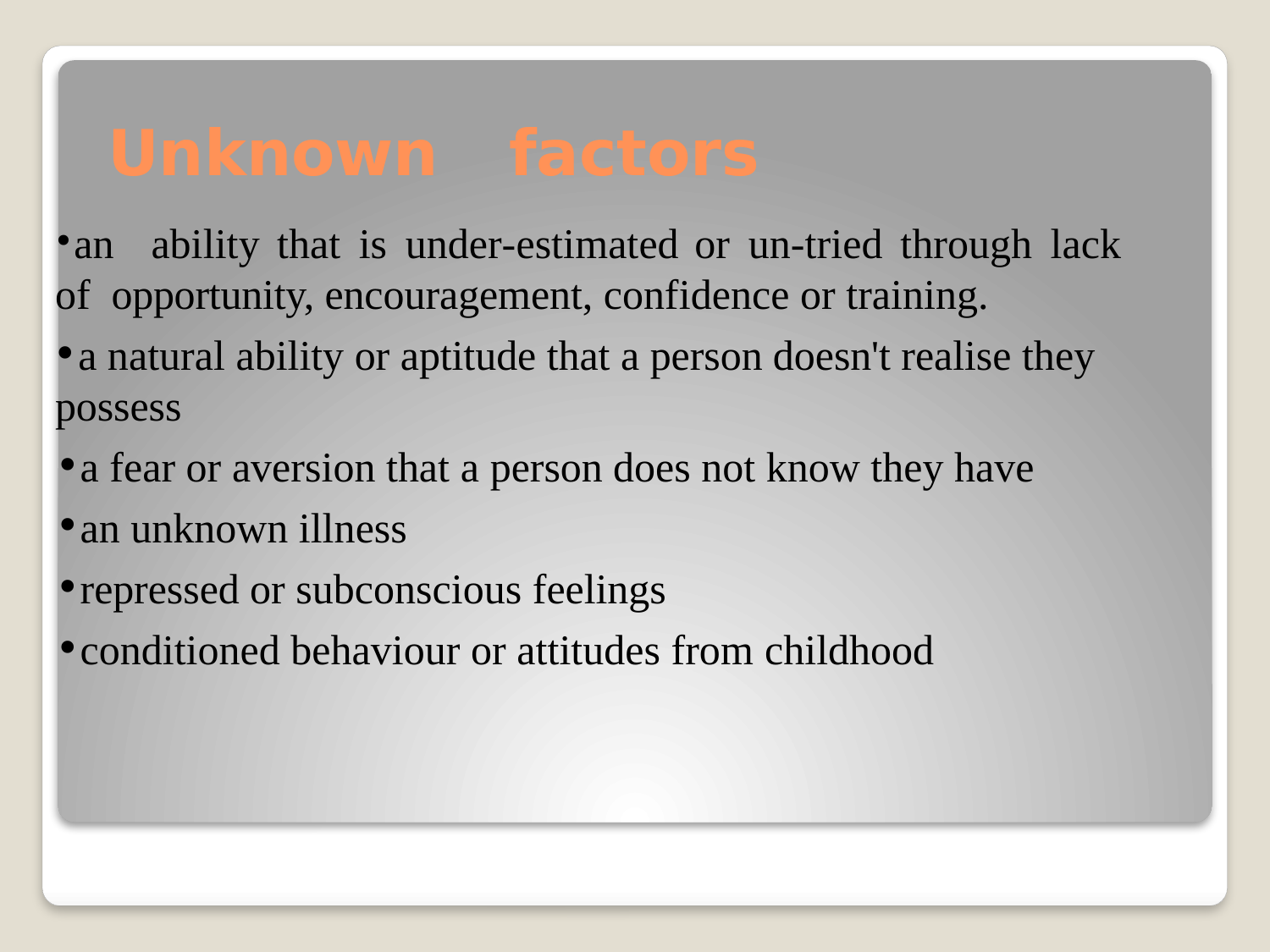

# Unknown	factors
an	ability	that	is	under-estimated	or	un-tried	through	lack	of  opportunity, encouragement, confidence or training.
a natural ability or aptitude that a person doesn't realise they  possess
a fear or aversion that a person does not know they have
an unknown illness
repressed or subconscious feelings
conditioned behaviour or attitudes from childhood